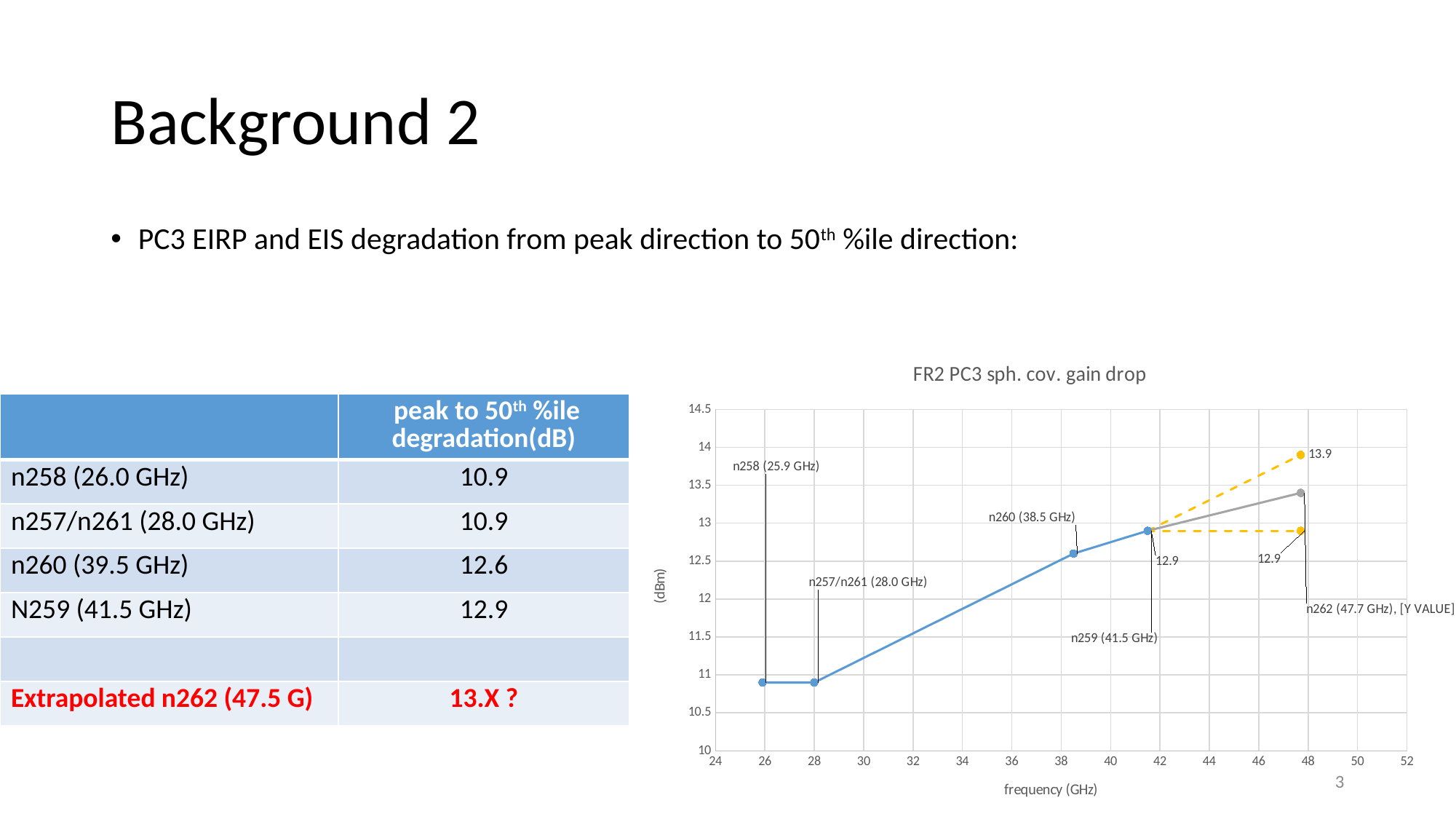

# Background 2
PC3 EIRP and EIS degradation from peak direction to 50th %ile direction:

### Chart: FR2 PC3 sph. cov. gain drop

| Category |  |  |  |  |
|---|---|---|---|---|
|  | peak to 50th %ile degradation(dB) |
| --- | --- |
| n258 (26.0 GHz) | 10.9 |
| n257/n261 (28.0 GHz) | 10.9 |
| n260 (39.5 GHz) | 12.6 |
| N259 (41.5 GHz) | 12.9 |
|  |  |
| Extrapolated n262 (47.5 G) | 13.X ? |
3